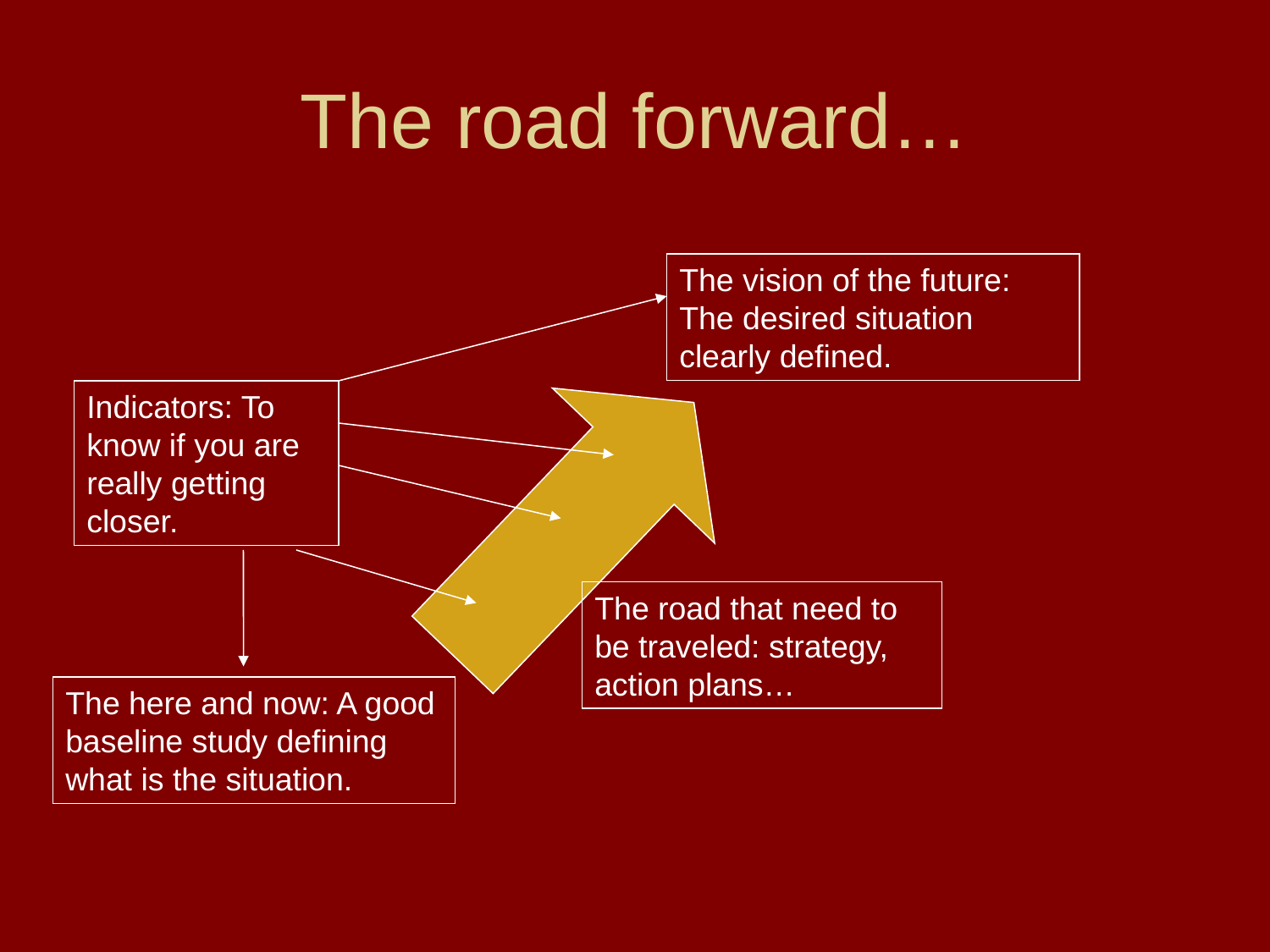

# The road forward…
The vision of the future: The desired situation clearly defined.

Indicators: To know if you are really getting closer.

The road that need to be traveled: strategy, action plans…
The here and now: A good baseline study defining what is the situation.